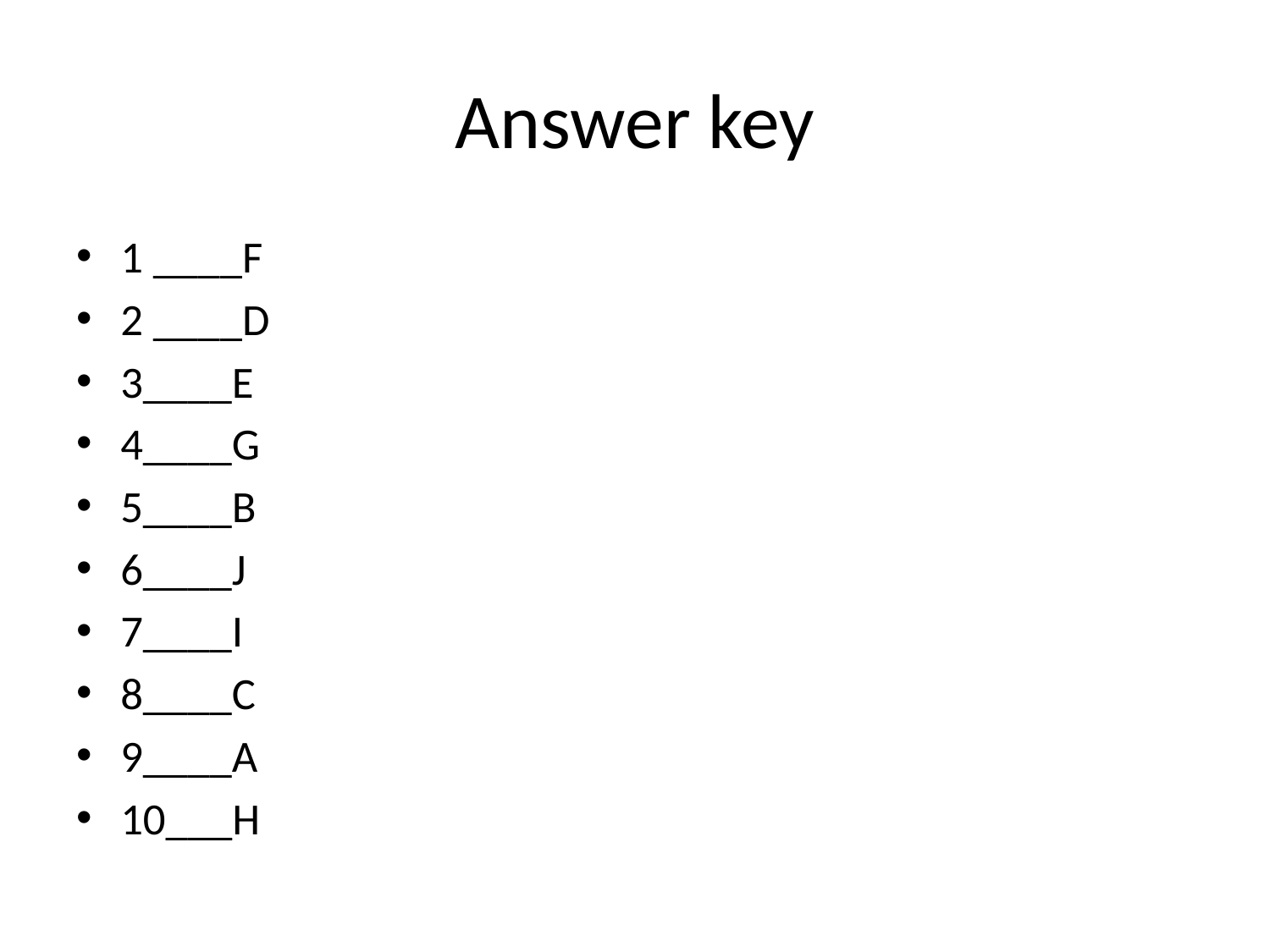

# Answer key
1 ____F
2 ____D
3____E
4____G
5____B
6____J
7____I
8____C
9____A
10___H